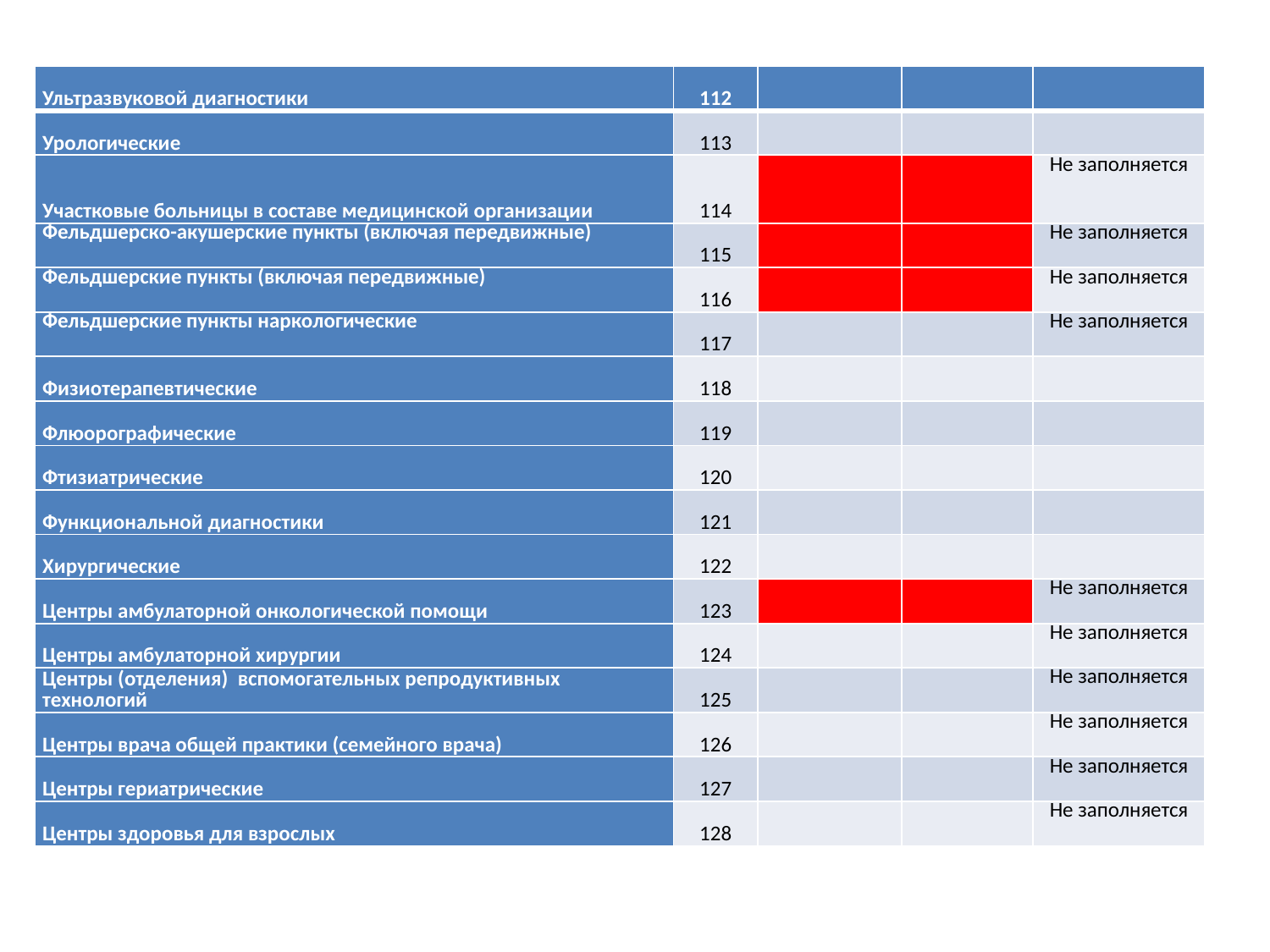

| Ультразвуковой диагностики | 112 |  |  |  |
| --- | --- | --- | --- | --- |
| Урологические | 113 |  |  |  |
| Участковые больницы в составе медицинской организации | 114 |  |  | Не заполняется |
| Фельдшерско-акушерские пункты (включая передвижные) | 115 |  |  | Не заполняется |
| Фельдшерские пункты (включая передвижные) | 116 |  |  | Не заполняется |
| Фельдшерские пункты наркологические | 117 |  |  | Не заполняется |
| Физиотерапевтические | 118 |  |  |  |
| Флюорографические | 119 |  |  |  |
| Фтизиатрические | 120 |  |  |  |
| Функциональной диагностики | 121 |  |  |  |
| Хирургические | 122 |  |  |  |
| Центры амбулаторной онкологической помощи | 123 |  |  | Не заполняется |
| Центры амбулаторной хирургии | 124 |  |  | Не заполняется |
| Центры (отделения) вспомогательных репродуктивных технологий | 125 |  |  | Не заполняется |
| Центры врача общей практики (семейного врача) | 126 |  |  | Не заполняется |
| Центры гериатрические | 127 |  |  | Не заполняется |
| Центры здоровья для взрослых | 128 |  |  | Не заполняется |